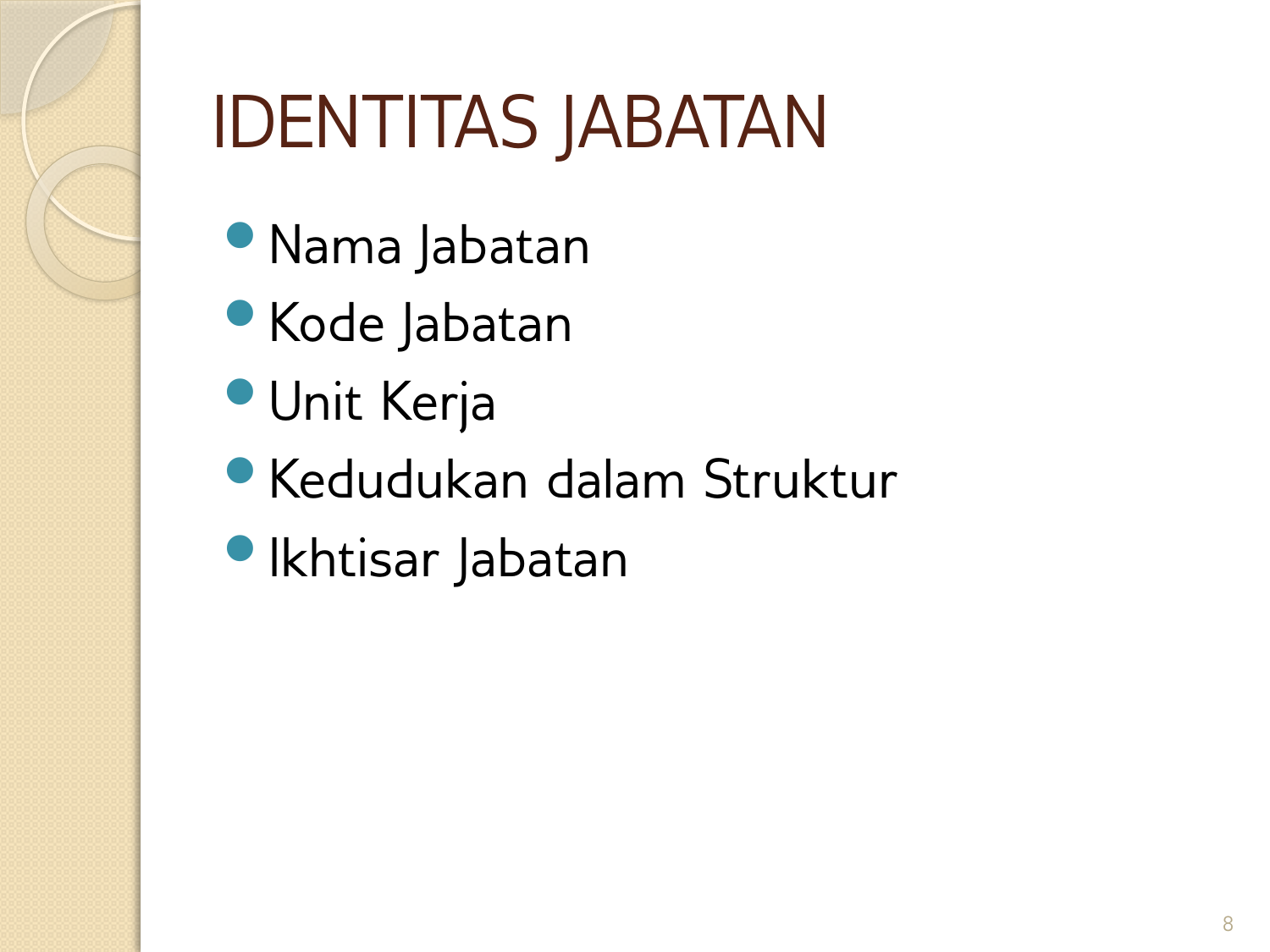

# IDENTITAS JABATAN
Nama Jabatan
Kode Jabatan
Unit Kerja
Kedudukan dalam Struktur
Ikhtisar Jabatan
8